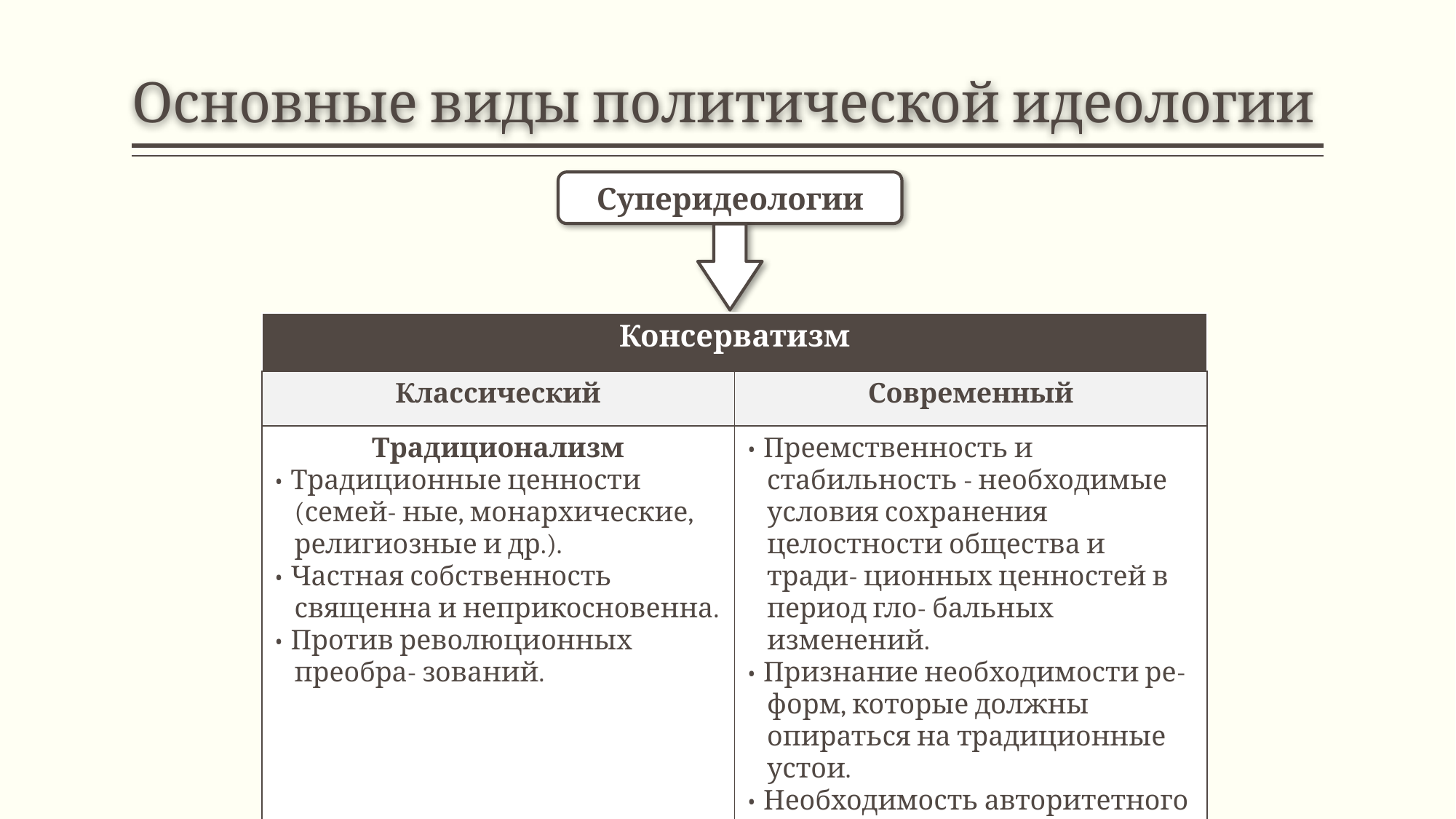

# Основные виды политической идеологии
Суперидеологии

| Консерватизм |  |
| --- | --- |
| Классический | Современный |
| Традиционализм • Традиционные ценности (семей- ные, монархические, религиозные и др.). • Частная собственность священна и неприкосновенна. • Против революционных преобра- зований. | • Преемственность и стабильность - необходимые условия сохранения целостности общества и тради- ционных ценностей в период гло- бальных изменений. • Признание необходимости ре- форм, которые должны опираться на традиционные устои. • Необходимость авторитетного и сильного государства. |